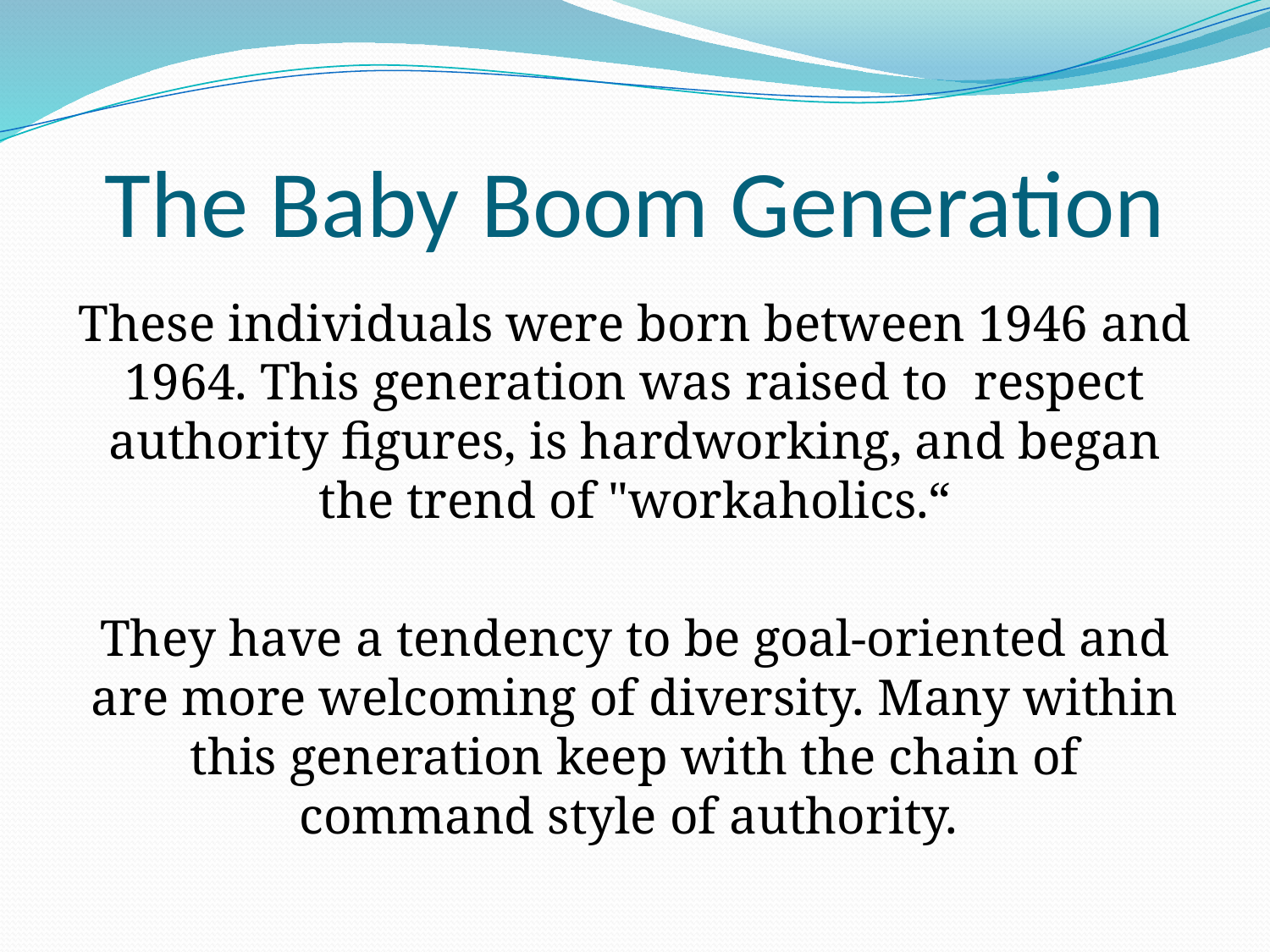

# The Baby Boom Generation
These individuals were born between 1946 and 1964. This generation was raised to  respect authority figures, is hardworking, and began the trend of "workaholics.“

They have a tendency to be goal-oriented and are more welcoming of diversity. Many within this generation keep with the chain of command style of authority.